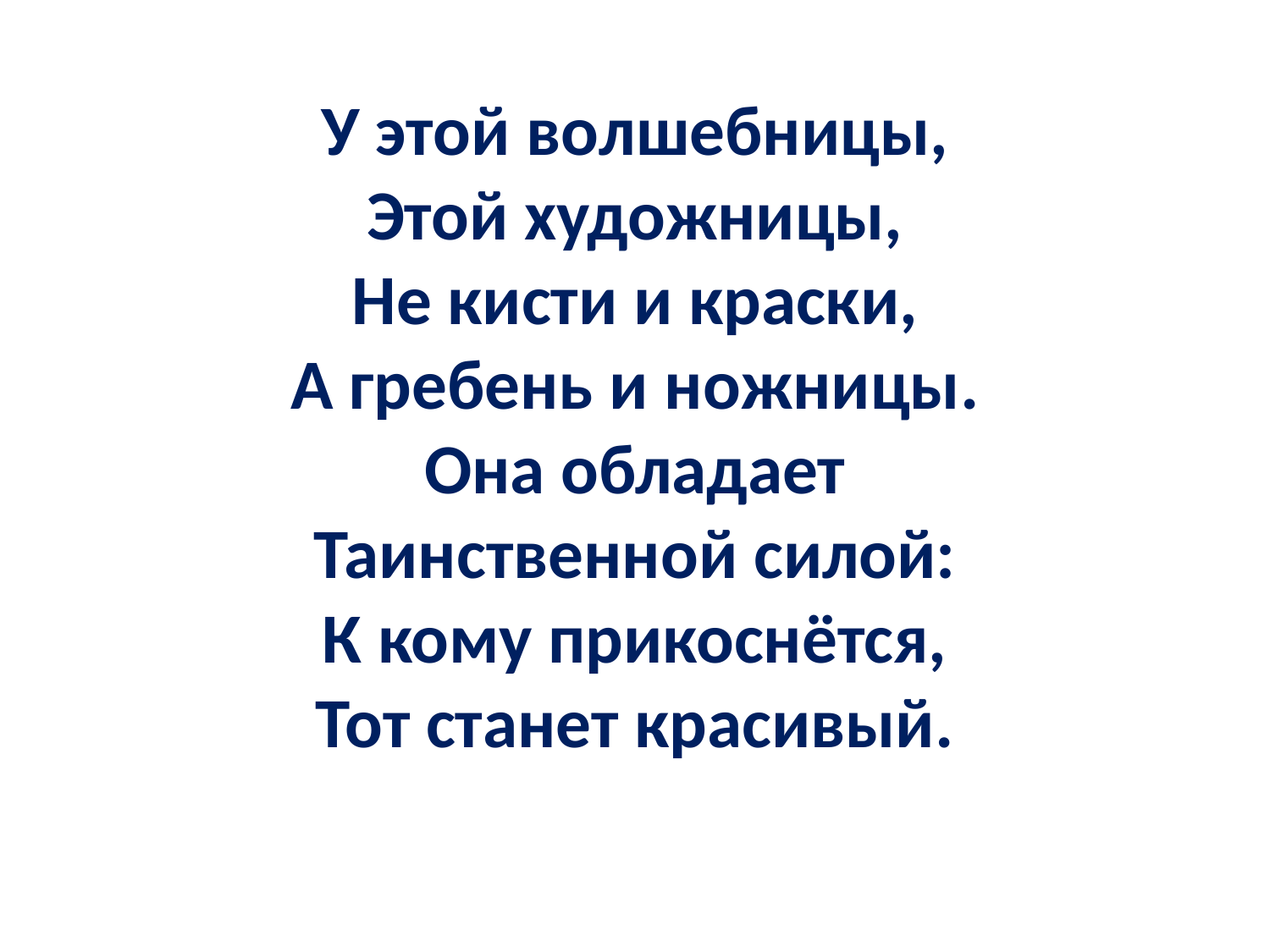

# У этой волшебницы, Этой художницы, Не кисти и краски, А гребень и ножницы. Она обладает Таинственной силой: К кому прикоснётся, Тот станет красивый.